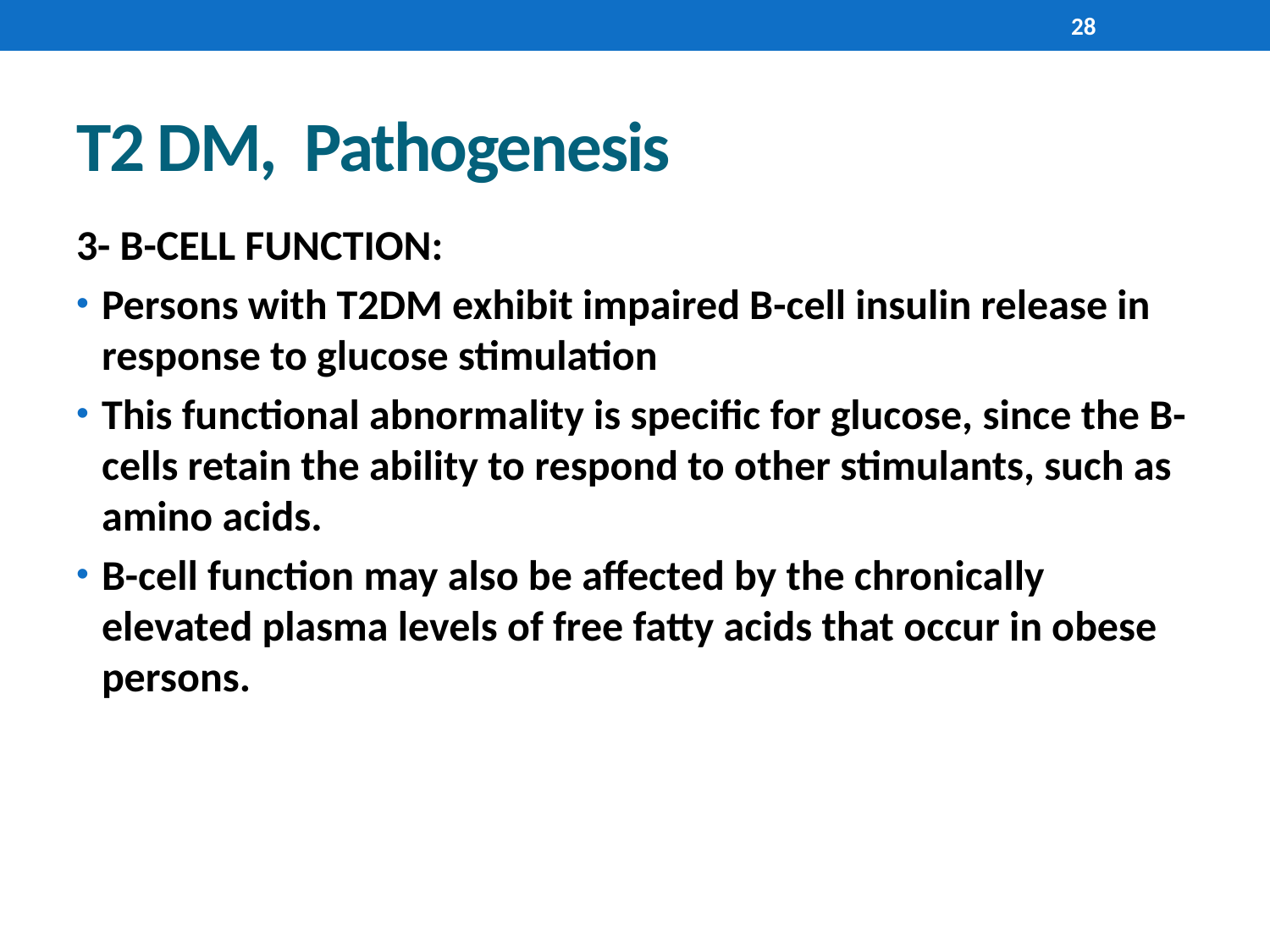

28
# T2 DM,  Pathogenesis
3- B-CELL FUNCTION:
Persons with T2DM exhibit impaired B-cell insulin release in response to glucose stimulation
This functional abnormality is specific for glucose, since the B-cells retain the ability to respond to other stimulants, such as amino acids.
B-cell function may also be affected by the chronically elevated plasma levels of free fatty acids that occur in obese persons.